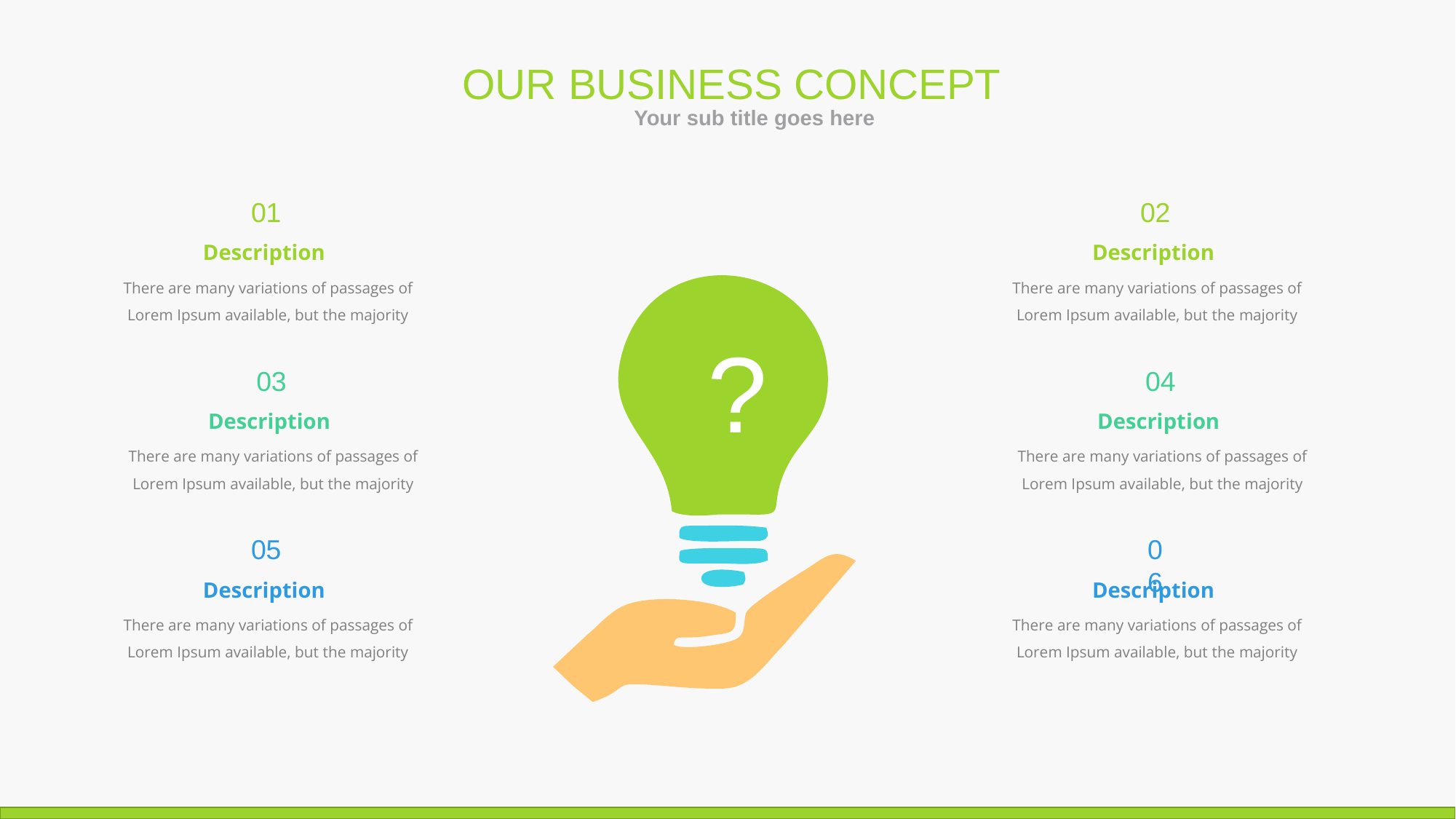

OUR BUSINESS CONCEPT
Your sub title goes here
01
02
Description

?

Description
There are many variations of passages of Lorem Ipsum available, but the majority
There are many variations of passages of Lorem Ipsum available, but the majority
03
04
Description
Description
There are many variations of passages of Lorem Ipsum available, but the majority
There are many variations of passages of Lorem Ipsum available, but the majority
05
06
Description
Description
There are many variations of passages of Lorem Ipsum available, but the majority
There are many variations of passages of Lorem Ipsum available, but the majority